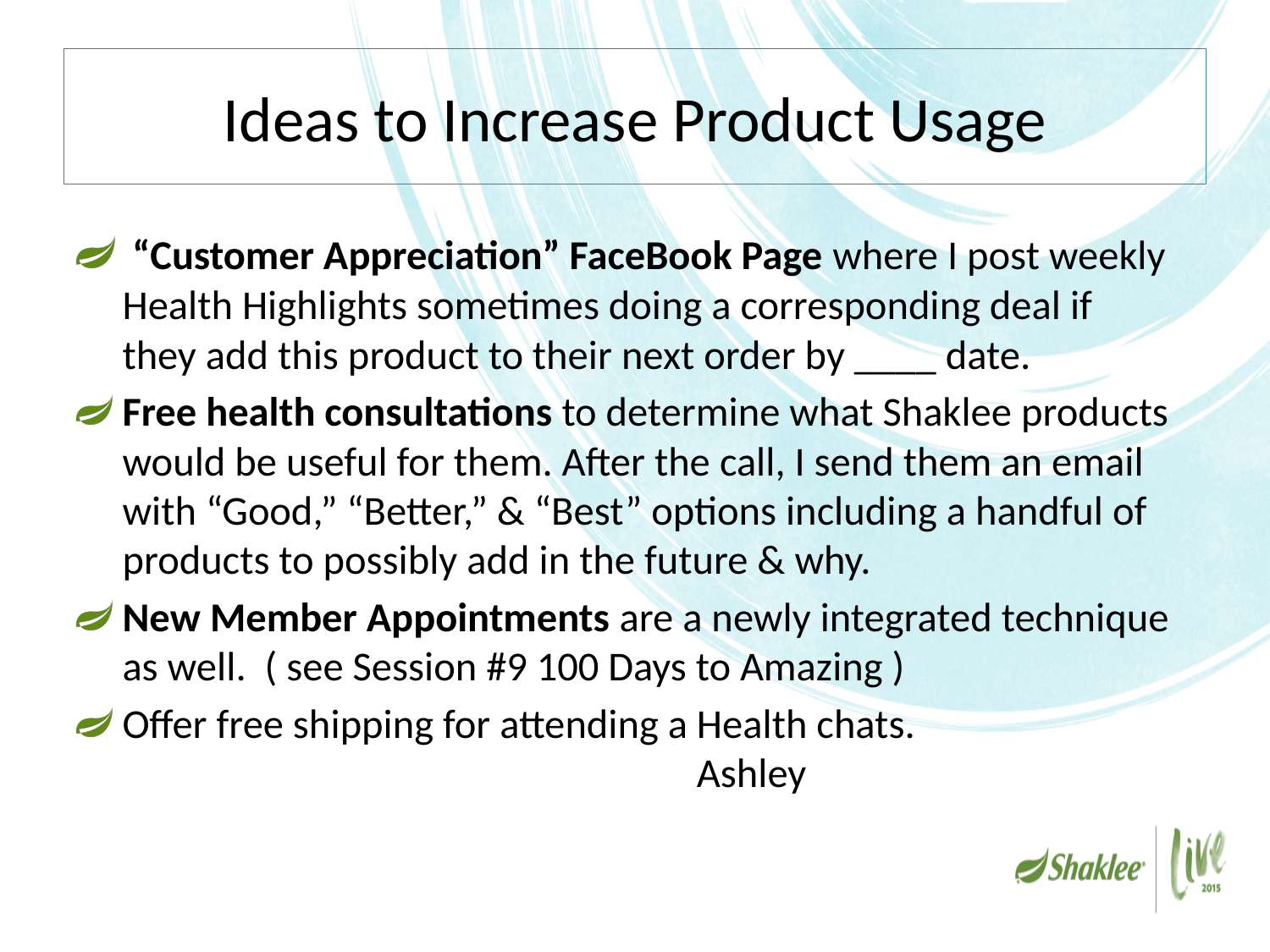

# Ideas to Increase Product Usage
 “Customer Appreciation” FaceBook Page where I post weekly Health Highlights sometimes doing a corresponding deal if they add this product to their next order by ____ date.
Free health consultations to determine what Shaklee products would be useful for them. After the call, I send them an email with “Good,” “Better,” & “Best” options including a handful of products to possibly add in the future & why.
New Member Appointments are a newly integrated technique as well.  ( see Session #9 100 Days to Amazing )
Offer free shipping for attending a Health chats.					                                                                                   Ashley